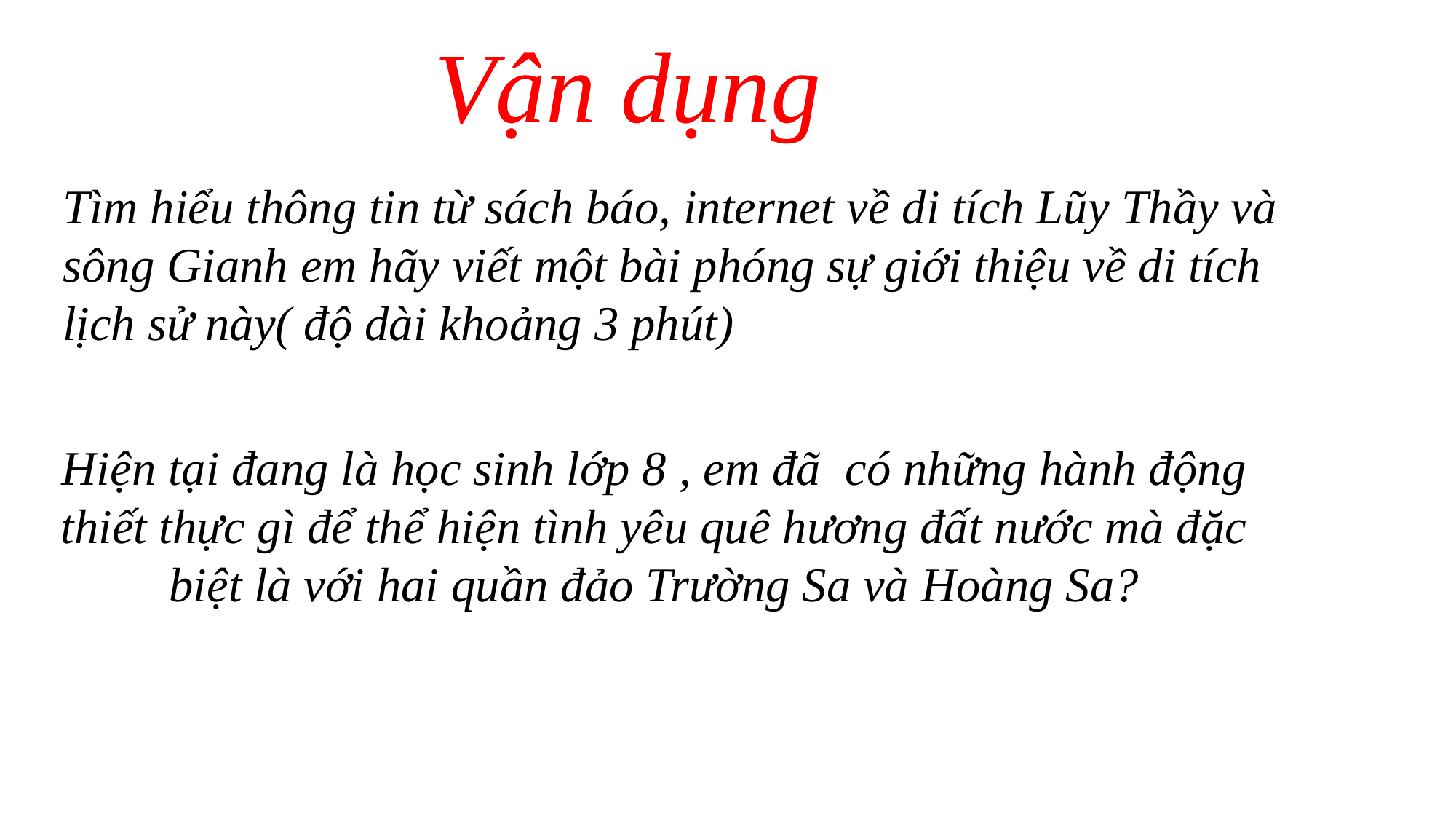

Vận dụng

Tìm hiểu thông tin từ sách báo, internet về di tích Lũy Thầy và sông Gianh em hãy viết một bài phóng sự giới thiệu về di tích lịch sử này( độ dài khoảng 3 phút)
Hiện tại đang là học sinh lớp 8 , em đã  có những hành động thiết thực gì để thể hiện tình yêu quê hương đất nước mà đặc biệt là với hai quần đảo Trường Sa và Hoàng Sa?